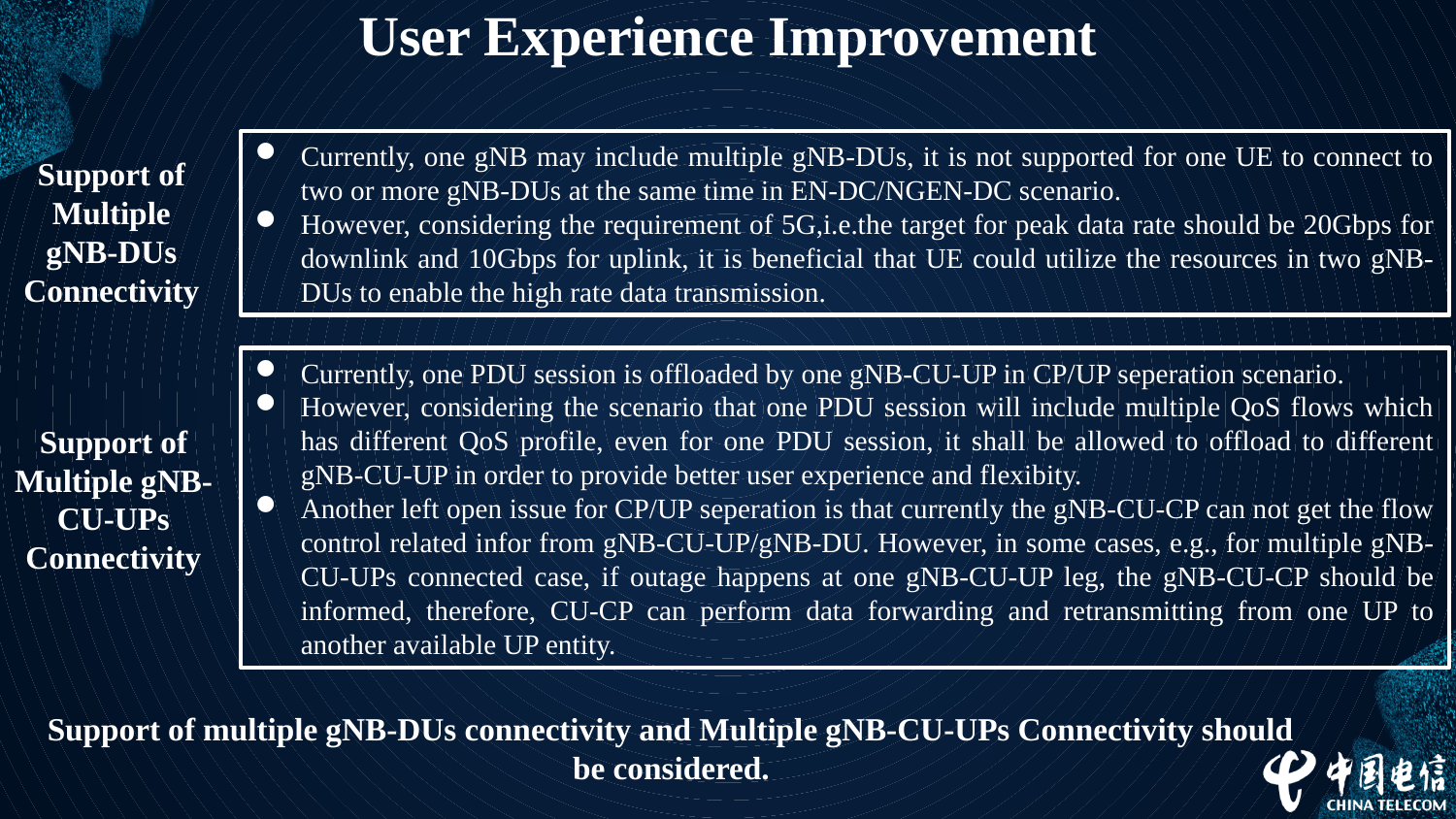

# User Experience Improvement
Currently, one gNB may include multiple gNB-DUs, it is not supported for one UE to connect to two or more gNB-DUs at the same time in EN-DC/NGEN-DC scenario.
However, considering the requirement of 5G,i.e.the target for peak data rate should be 20Gbps for downlink and 10Gbps for uplink, it is beneficial that UE could utilize the resources in two gNB-DUs to enable the high rate data transmission.
Support of Multiple gNB-DUs Connectivity
Currently, one PDU session is offloaded by one gNB-CU-UP in CP/UP seperation scenario.
However, considering the scenario that one PDU session will include multiple QoS flows which has different QoS profile, even for one PDU session, it shall be allowed to offload to different gNB-CU-UP in order to provide better user experience and flexibity.
Another left open issue for CP/UP seperation is that currently the gNB-CU-CP can not get the flow control related infor from gNB-CU-UP/gNB-DU. However, in some cases, e.g., for multiple gNB-CU-UPs connected case, if outage happens at one gNB-CU-UP leg, the gNB-CU-CP should be informed, therefore, CU-CP can perform data forwarding and retransmitting from one UP to another available UP entity.
Support of Multiple gNB-CU-UPs Connectivity
Support of multiple gNB-DUs connectivity and Multiple gNB-CU-UPs Connectivity should be considered.